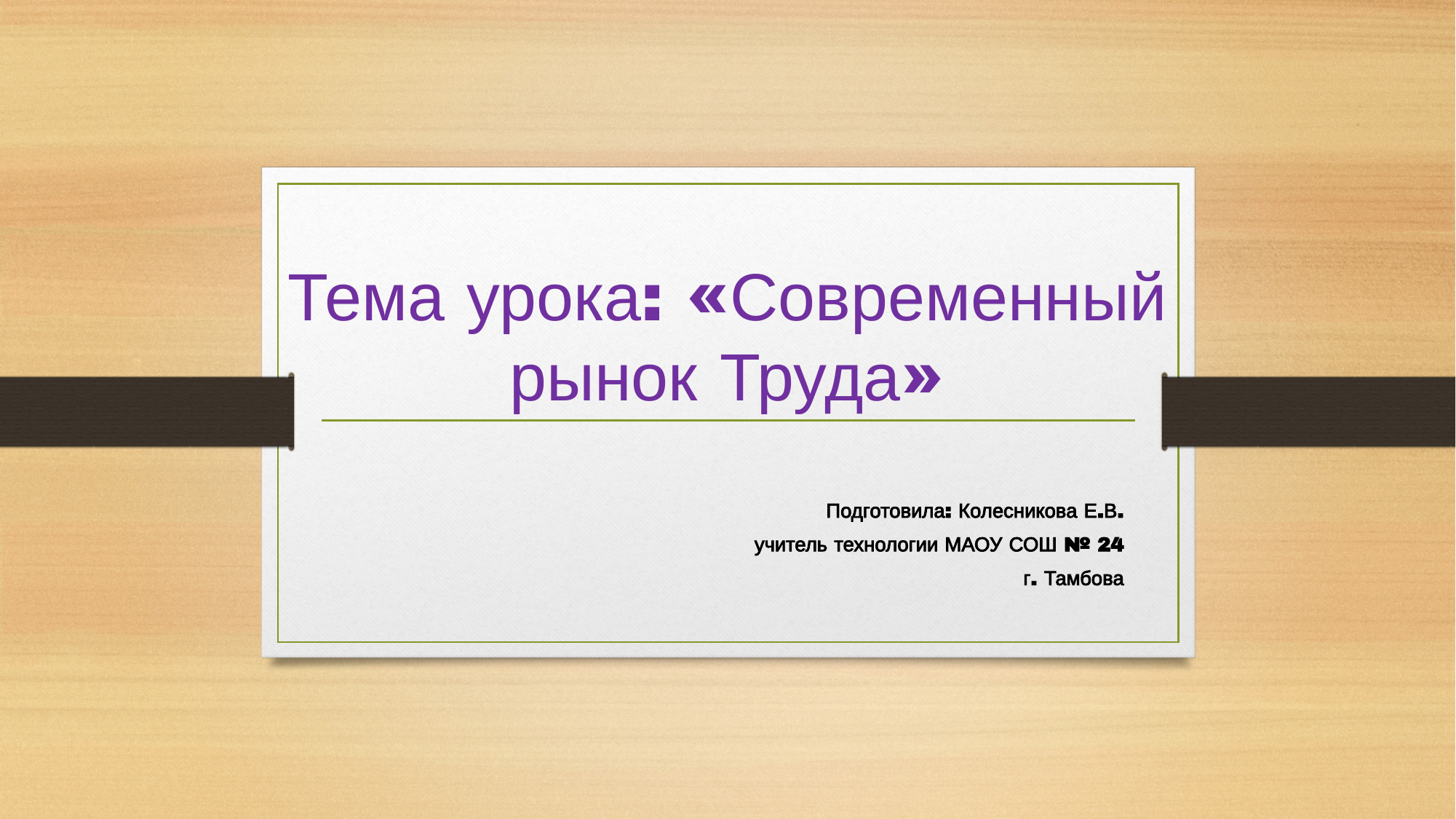

# Тема урока: «Современный рынок Труда»
Подготовила: Колесникова Е.В.
учитель технологии МАОУ СОШ № 24
г. Тамбова